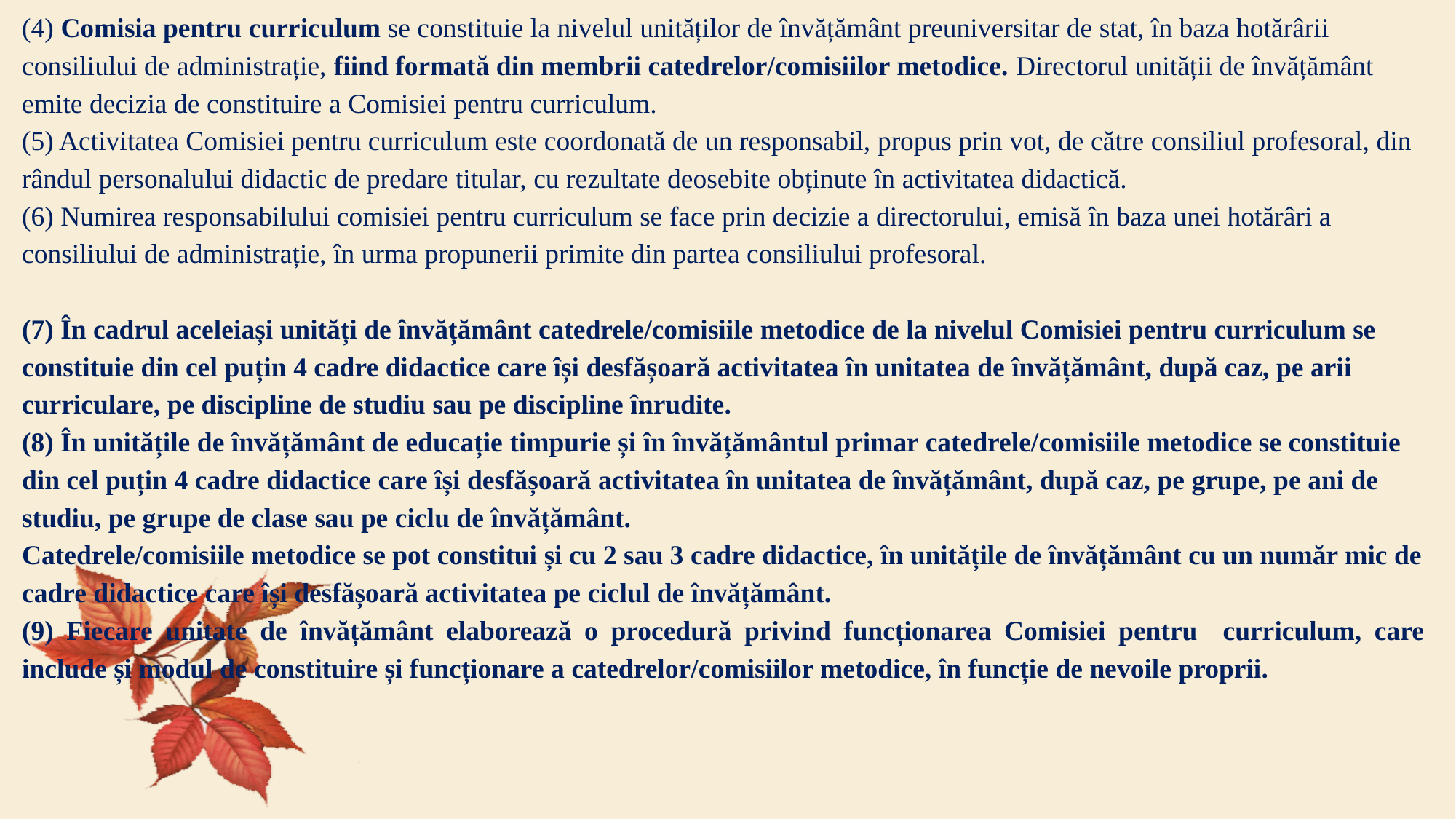

(4) Comisia pentru curriculum se constituie la nivelul unităților de învățământ preuniversitar de stat, în baza hotărârii consiliului de administrație, fiind formată din membrii catedrelor/comisiilor metodice. Directorul unității de învățământ emite decizia de constituire a Comisiei pentru curriculum.
(5) Activitatea Comisiei pentru curriculum este coordonată de un responsabil, propus prin vot, de către consiliul profesoral, din rândul personalului didactic de predare titular, cu rezultate deosebite obținute în activitatea didactică.
(6) Numirea responsabilului comisiei pentru curriculum se face prin decizie a directorului, emisă în baza unei hotărâri a consiliului de administrație, în urma propunerii primite din partea consiliului profesoral.
(7) În cadrul aceleiași unități de învățământ catedrele/comisiile metodice de la nivelul Comisiei pentru curriculum se constituie din cel puțin 4 cadre didactice care își desfășoară activitatea în unitatea de învățământ, după caz, pe arii curriculare, pe discipline de studiu sau pe discipline înrudite.
(8) În unitățile de învățământ de educație timpurie și în învățământul primar catedrele/comisiile metodice se constituie din cel puțin 4 cadre didactice care își desfășoară activitatea în unitatea de învățământ, după caz, pe grupe, pe ani de studiu, pe grupe de clase sau pe ciclu de învățământ.
Catedrele/comisiile metodice se pot constitui și cu 2 sau 3 cadre didactice, în unitățile de învățământ cu un număr mic de cadre didactice care își desfășoară activitatea pe ciclul de învățământ.
(9) Fiecare unitate de învățământ elaborează o procedură privind funcționarea Comisiei pentru  curriculum, care include și modul de constituire și funcționare a catedrelor/comisiilor metodice, în funcție de nevoile proprii.